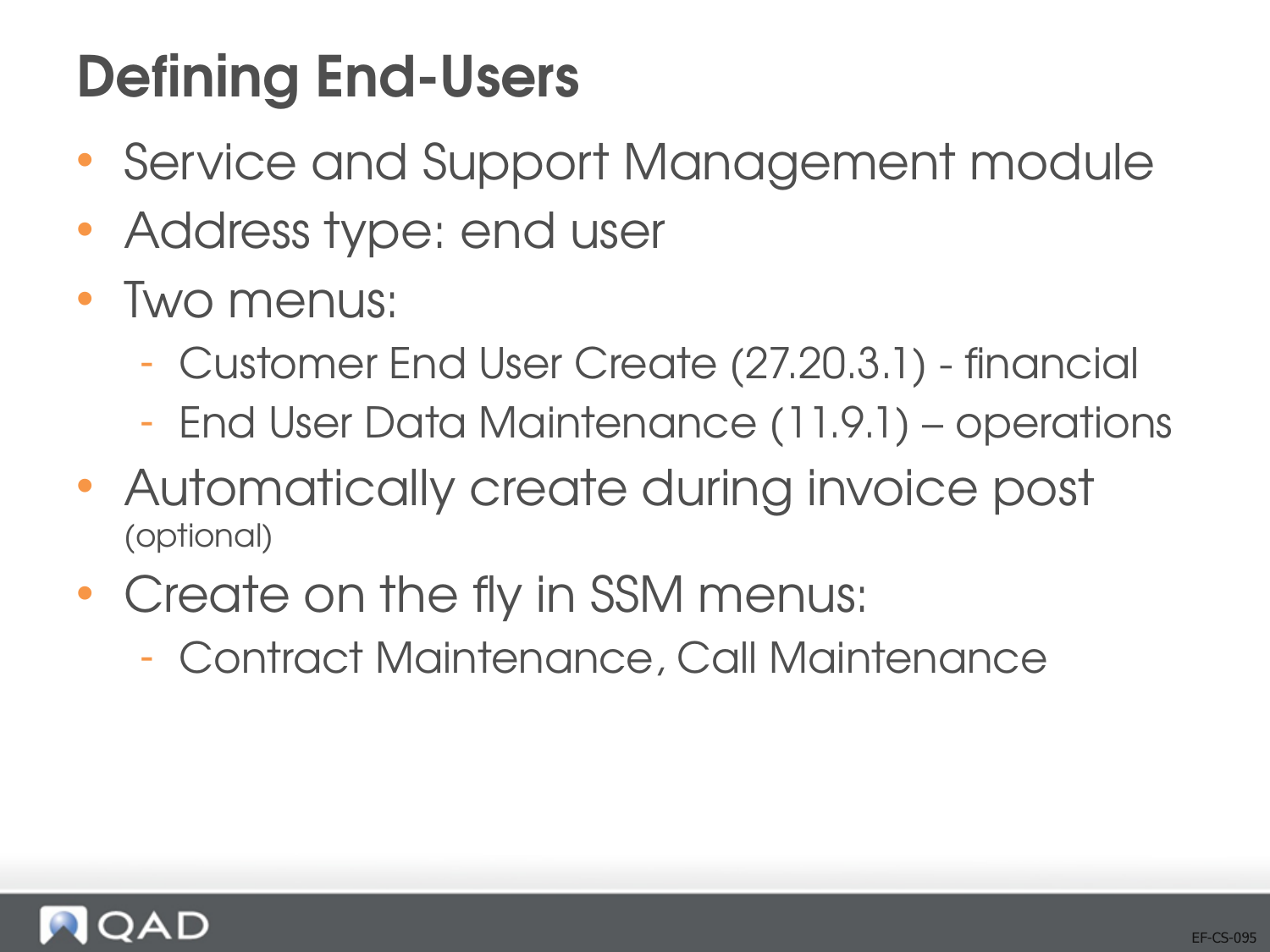

# Defining End-Users
Service and Support Management module
Address type: end user
Two menus:
Customer End User Create (27.20.3.1) - financial
End User Data Maintenance (11.9.1) – operations
Automatically create during invoice post (optional)
Create on the fly in SSM menus:
Contract Maintenance, Call Maintenance

EF-CS-095